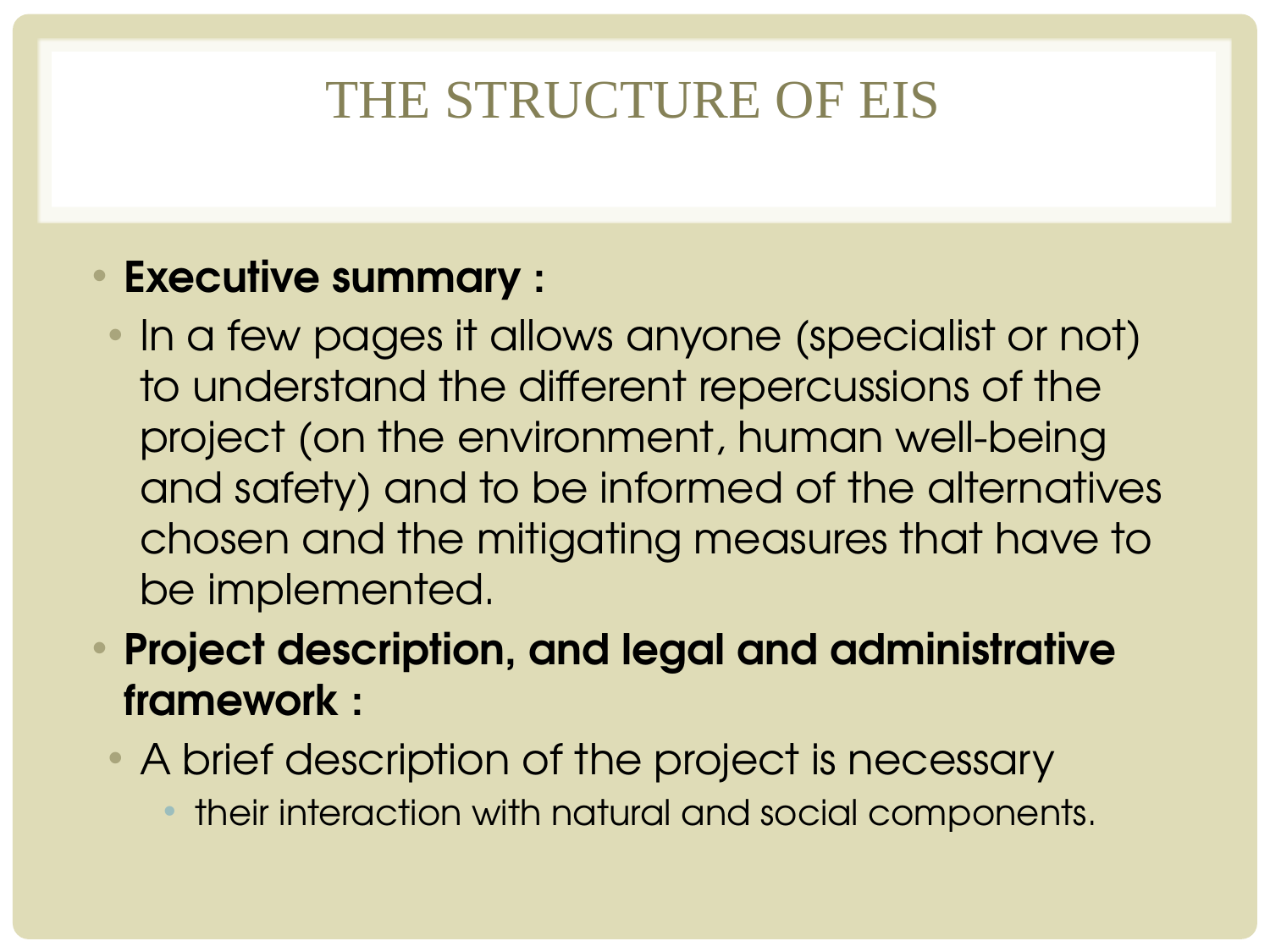

# The structure of EIS
Executive summary :
In a few pages it allows anyone (specialist or not) to understand the different repercussions of the project (on the environment, human well-being and safety) and to be informed of the alternatives chosen and the mitigating measures that have to be implemented.
Project description, and legal and administrative framework :
A brief description of the project is necessary
their interaction with natural and social components.